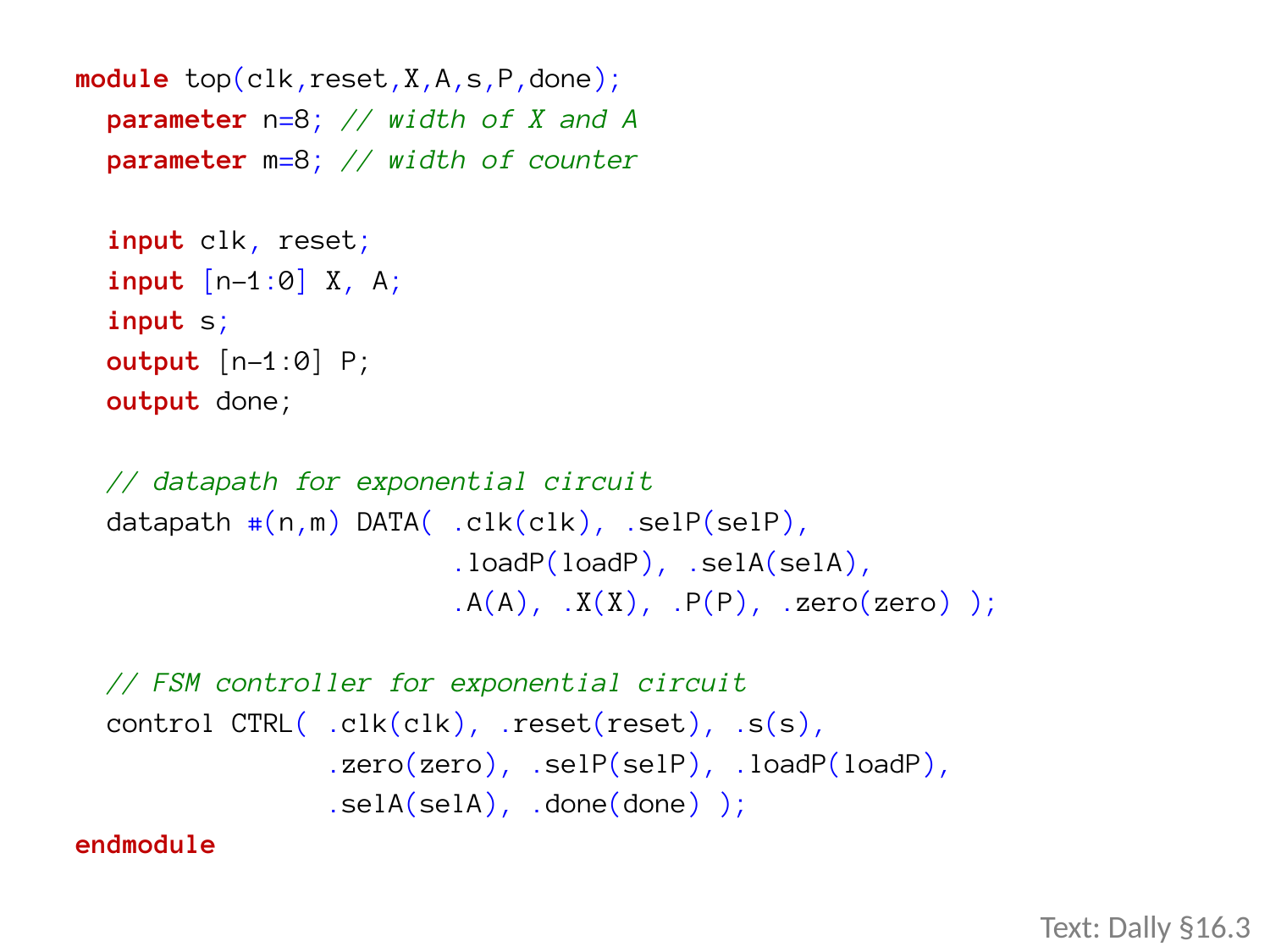

module top(clk,reset,X,A,s,P,done);
  parameter n=8; // width of X and A
  parameter m=8; // width of counter

  input clk, reset;
  input [n-1:0] X, A;
  input s;
  output [n-1:0] P;
  output done;

  // datapath for exponential circuit
  datapath #(n,m) DATA( .clk(clk), .selP(selP),
                        .loadP(loadP), .selA(selA),
                        .A(A), .X(X), .P(P), .zero(zero) );

  // FSM controller for exponential circuit
  control CTRL( .clk(clk), .reset(reset), .s(s),
                .zero(zero), .selP(selP), .loadP(loadP),
                .selA(selA), .done(done) );
endmodule

Text: Dally §16.3